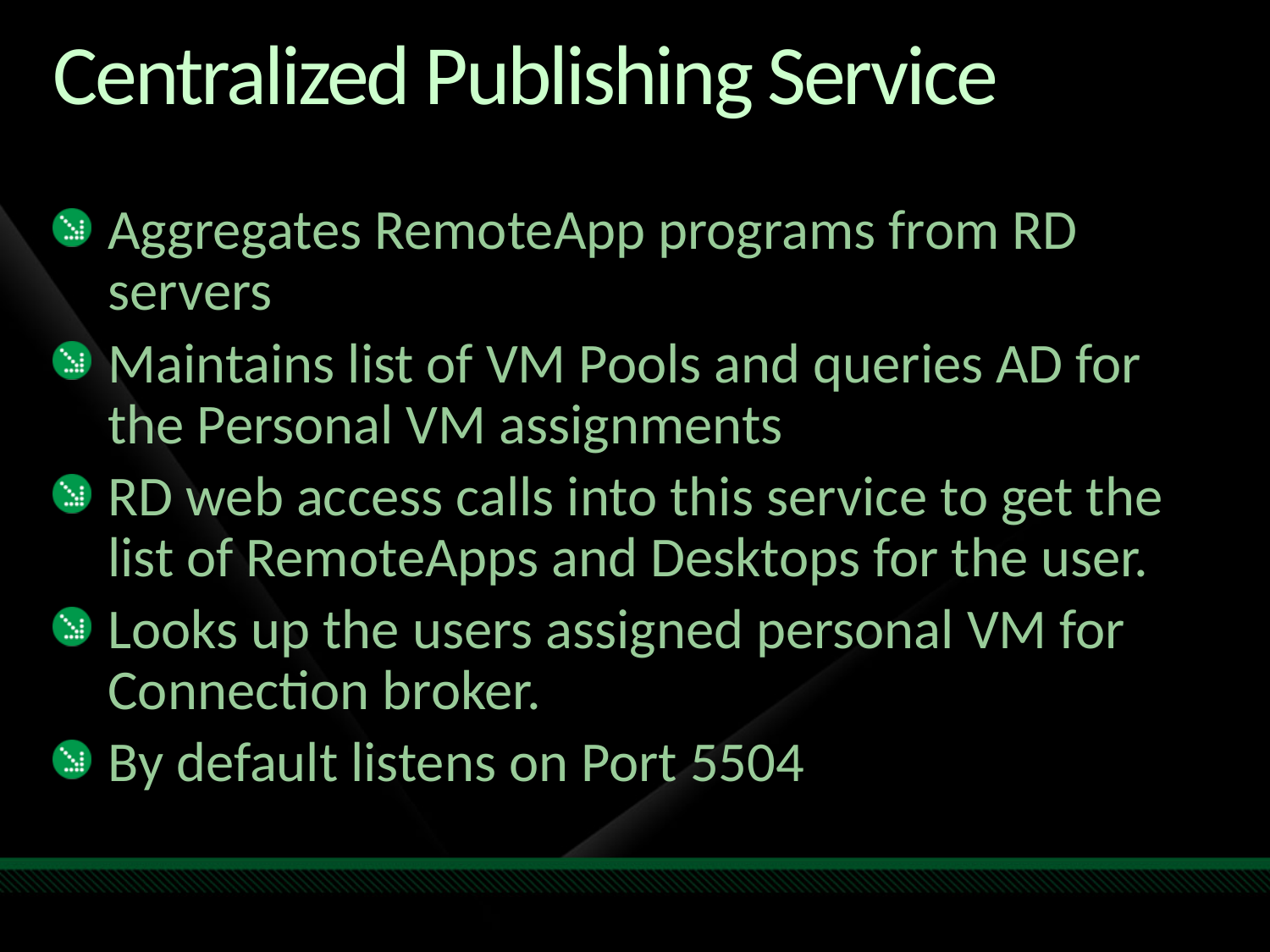

# Centralized Publishing Service
Aggregates RemoteApp programs from RD servers
Maintains list of VM Pools and queries AD for the Personal VM assignments
RD web access calls into this service to get the list of RemoteApps and Desktops for the user.
Looks up the users assigned personal VM for Connection broker.
By default listens on Port 5504